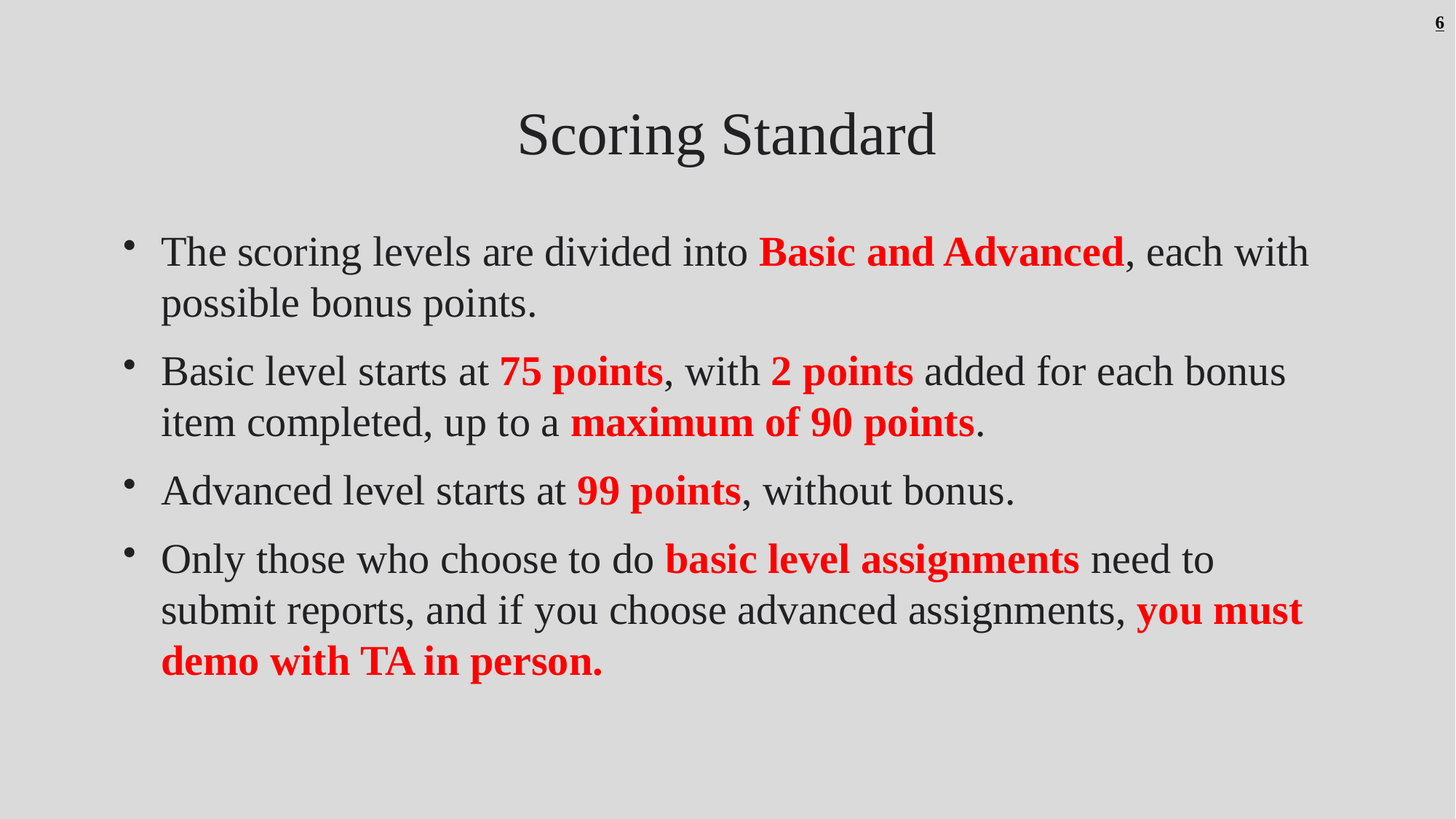

6
# Scoring Standard
The scoring levels are divided into Basic and Advanced, each with possible bonus points.
Basic level starts at 75 points, with 2 points added for each bonus item completed, up to a maximum of 90 points.
Advanced level starts at 99 points, without bonus.
Only those who choose to do basic level assignments need to submit reports, and if you choose advanced assignments, you must demo with TA in person.